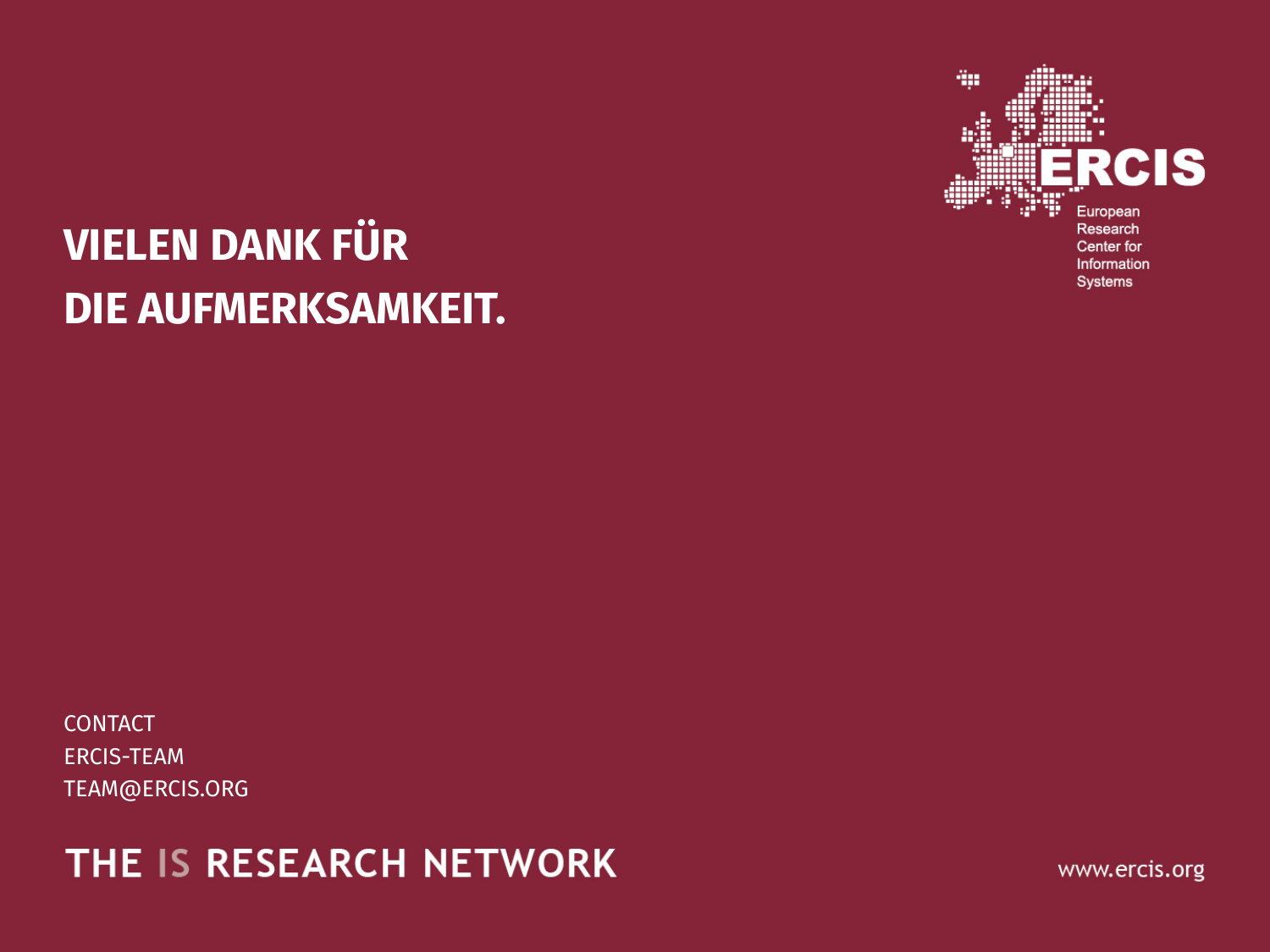

Vielen dank für
Die aufmerksamkeit.
Contact
ERCIS-Team
team@ercis.org